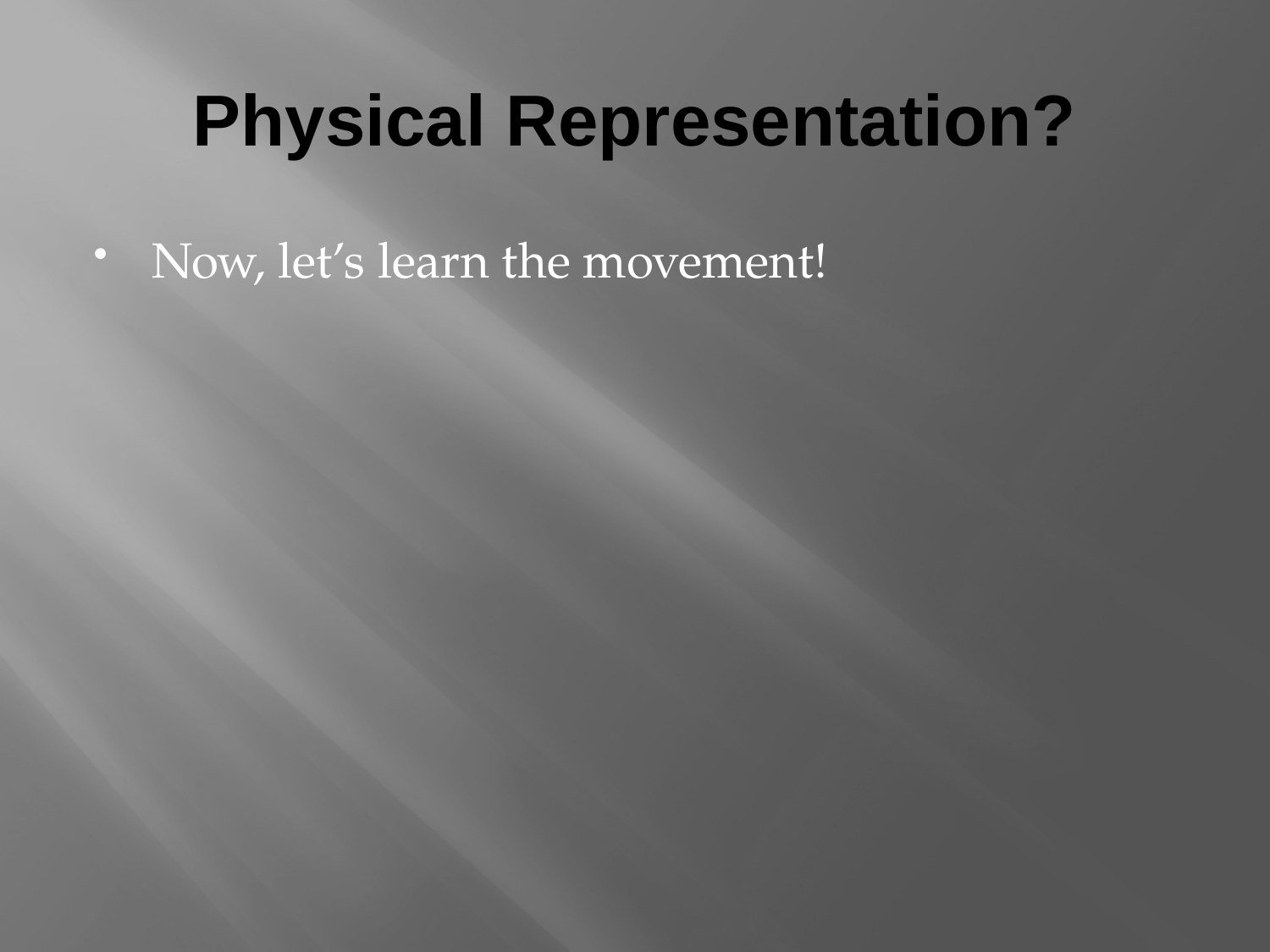

# Physical Representation?
Now, let’s learn the movement!